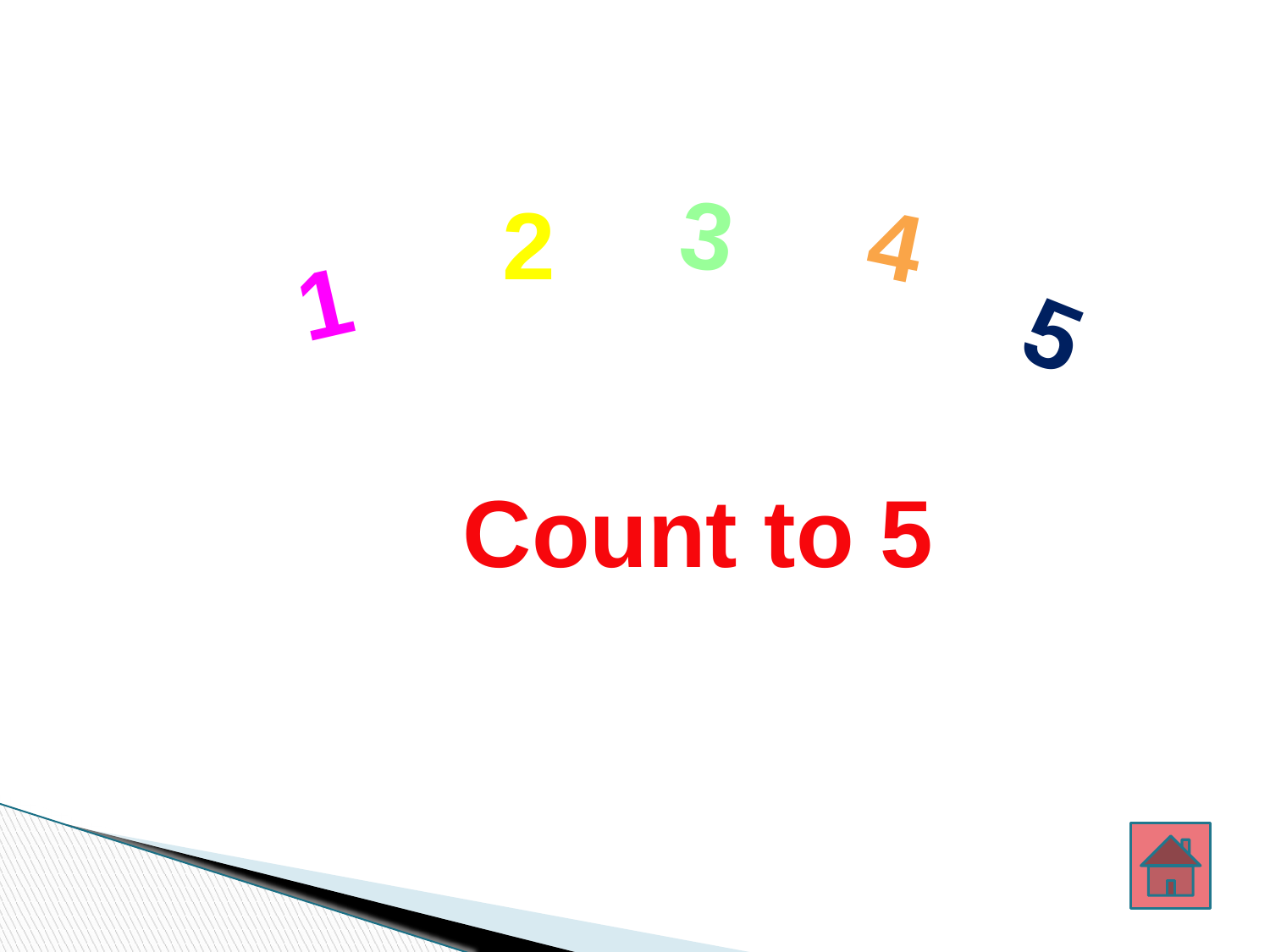

3
2
4
1
5
Count to 5